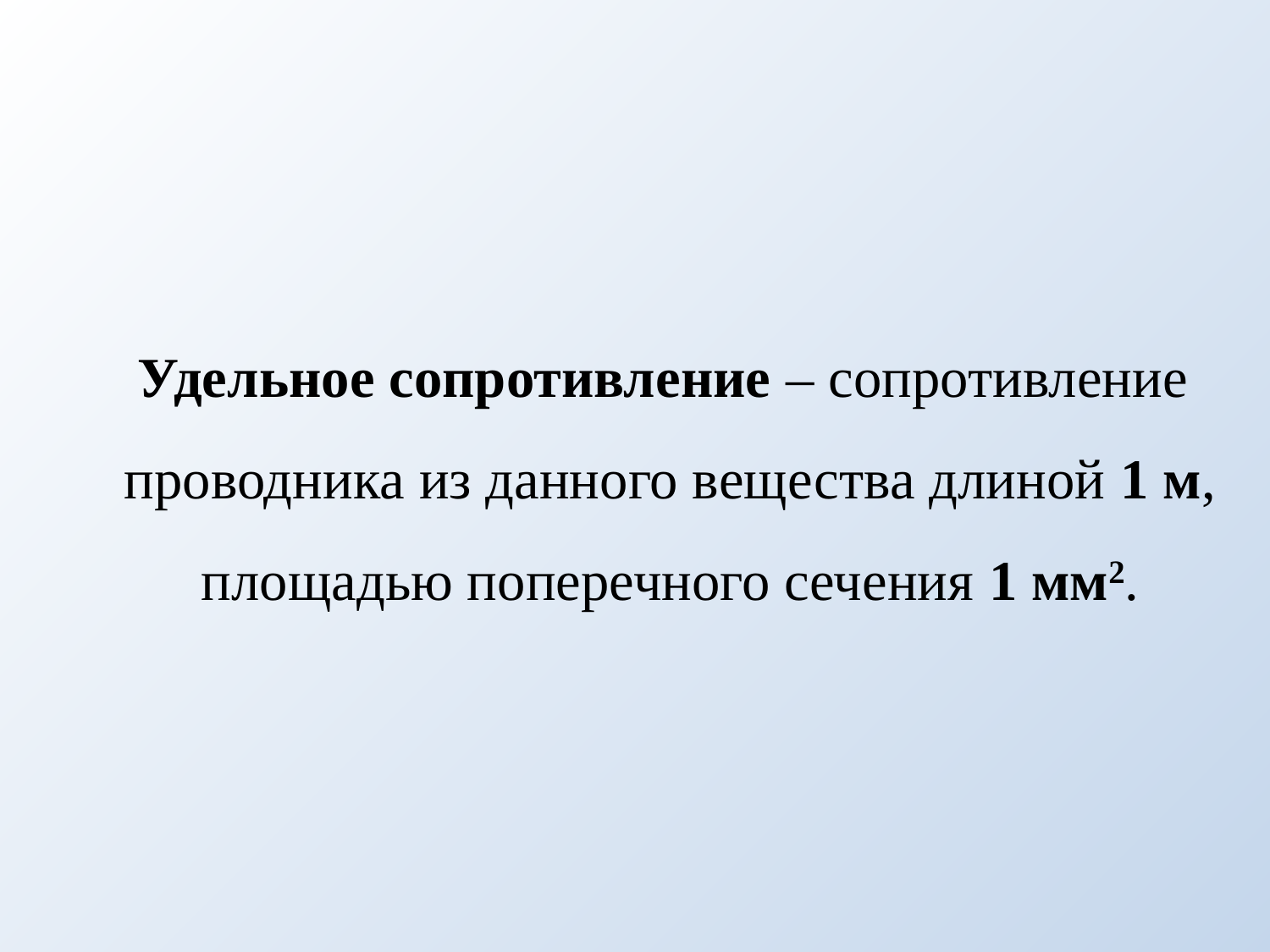

# Удельное сопротивление – сопротивление  проводника из данного вещества длиной 1 м, площадью поперечного сечения 1 мм2.